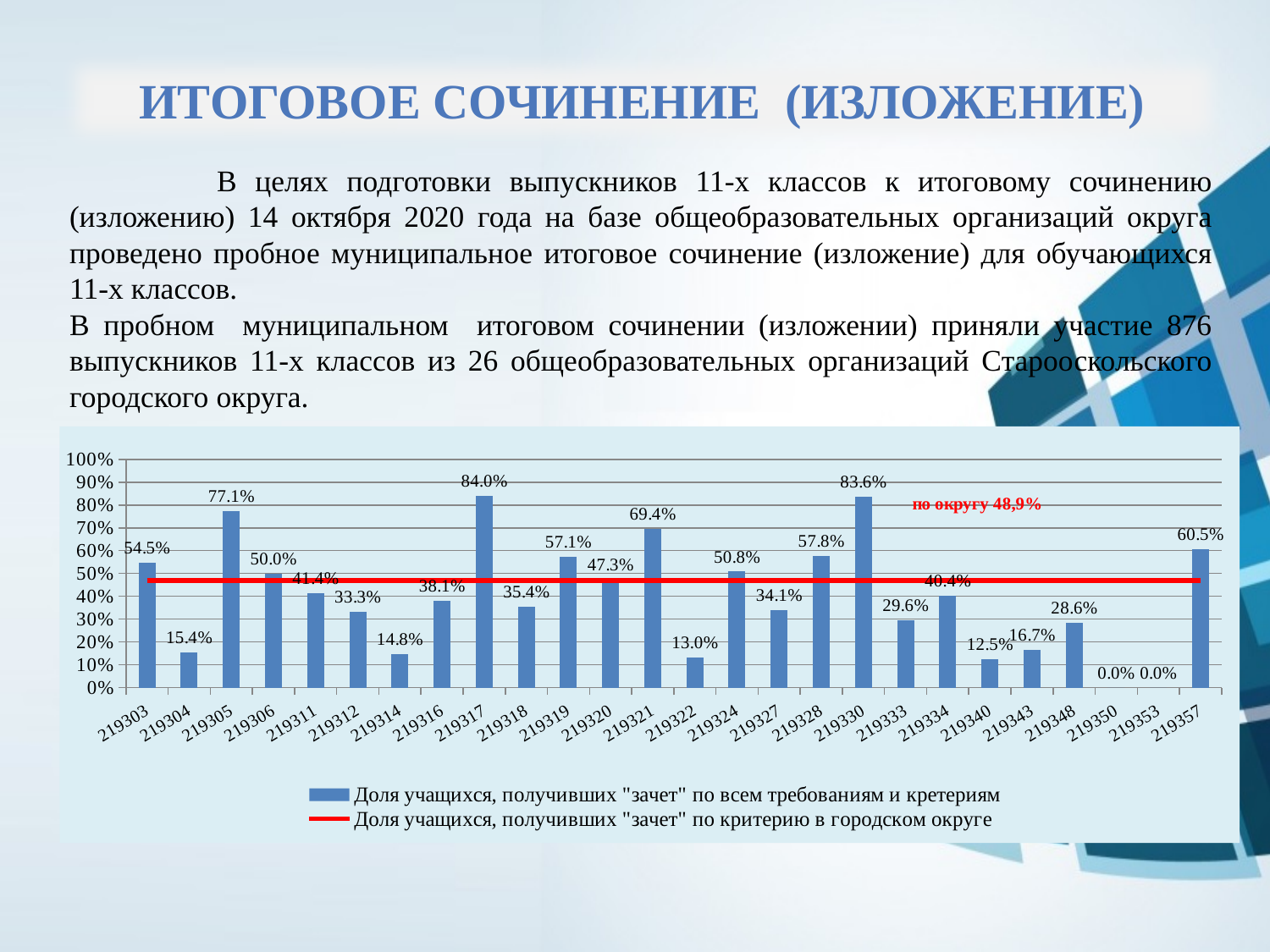

Итоговое сочинение  (изложение)

# В целях подготовки выпускников 11-х классов к итоговому сочинению (изложению) 14 октября 2020 года на базе общеобразовательных организаций округа проведено пробное муниципальное итоговое сочинение (изложение) для обучающихся 11-х классов.
В пробном  муниципальном  итоговом сочинении (изложении) приняли участие 876 выпускников 11-х классов из 26 общеобразовательных организаций Старооскольского городского округа.

### Chart

| Category | Доля учащихся, получивших "зачет" по всем требованиям и кретериям | Доля учащихся, получивших "зачет" по критерию в городском округе |
|---|---|---|
| 219303 | 0.5454545454545454 | 0.4690000000000001 |
| 219304 | 0.15384615384615463 | 0.4690000000000001 |
| 219305 | 0.7714285714285745 | 0.4690000000000001 |
| 219306 | 0.5 | 0.4690000000000001 |
| 219311 | 0.41379310344827575 | 0.4690000000000001 |
| 219312 | 0.3333333333333333 | 0.4690000000000001 |
| 219314 | 0.1481481481481486 | 0.4690000000000001 |
| 219316 | 0.38095238095238254 | 0.4690000000000001 |
| 219317 | 0.8400000000000006 | 0.4690000000000001 |
| 219318 | 0.35416666666666785 | 0.4690000000000001 |
| 219319 | 0.571428571428574 | 0.4690000000000001 |
| 219320 | 0.47297297297297497 | 0.4690000000000001 |
| 219321 | 0.6944444444444461 | 0.4690000000000001 |
| 219322 | 0.1304347826086957 | 0.4690000000000001 |
| 219324 | 0.5084745762711866 | 0.4690000000000001 |
| 219327 | 0.34090909090909166 | 0.4690000000000001 |
| 219328 | 0.5783132530120482 | 0.4690000000000001 |
| 219330 | 0.8363636363636366 | 0.4690000000000001 |
| 219333 | 0.2962962962962963 | 0.4690000000000001 |
| 219334 | 0.40384615384615385 | 0.4690000000000001 |
| 219340 | 0.125 | 0.4690000000000001 |
| 219343 | 0.1666666666666667 | 0.4690000000000001 |
| 219348 | 0.285714285714287 | 0.4690000000000001 |
| 219350 | 0.0 | 0.4690000000000001 |
| 219353 | 0.0 | 0.4690000000000001 |
| 219357 | 0.6050000000000006 | 0.4690000000000001 |